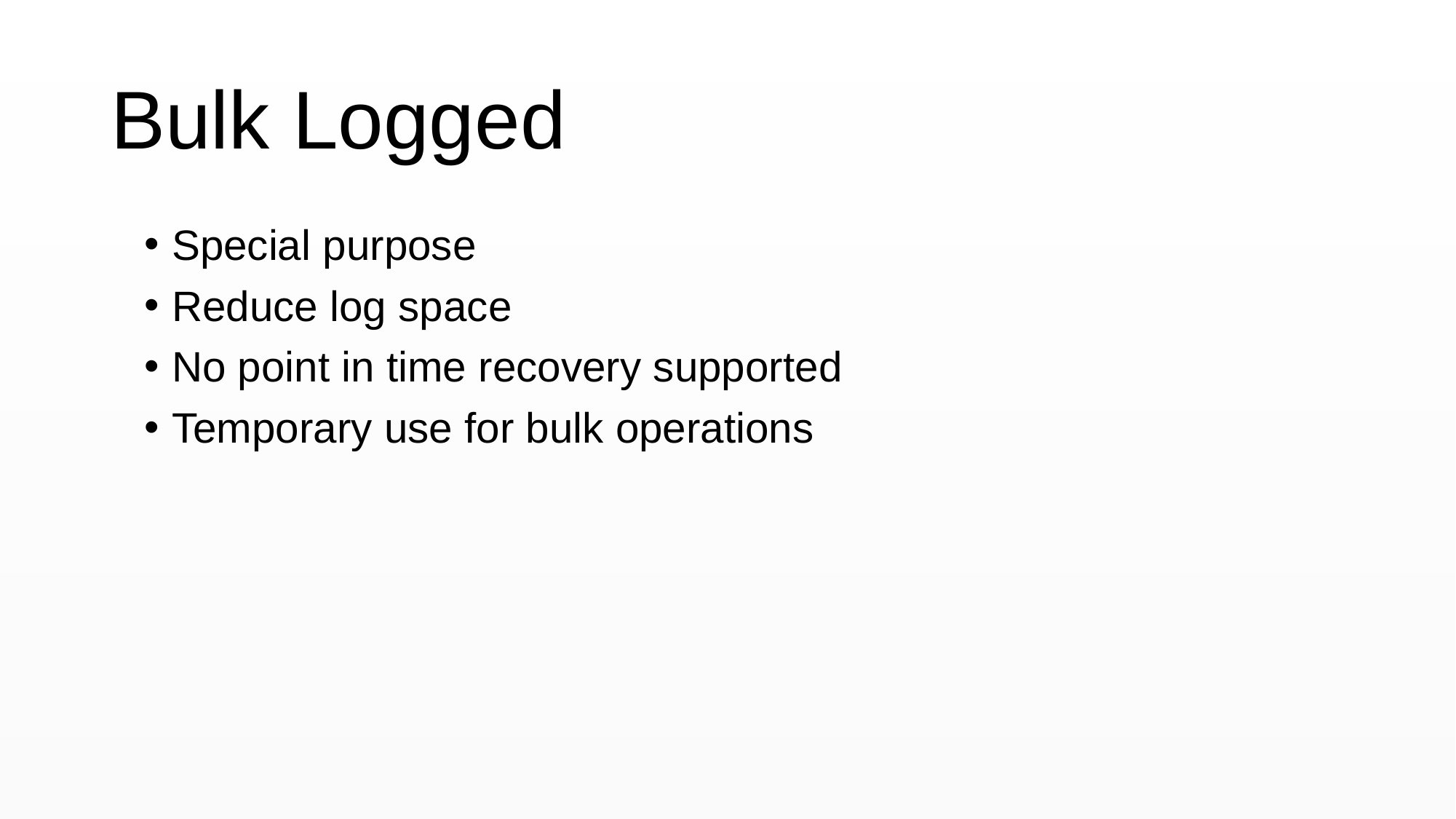

# Bulk Logged
Special purpose
Reduce log space
No point in time recovery supported
Temporary use for bulk operations